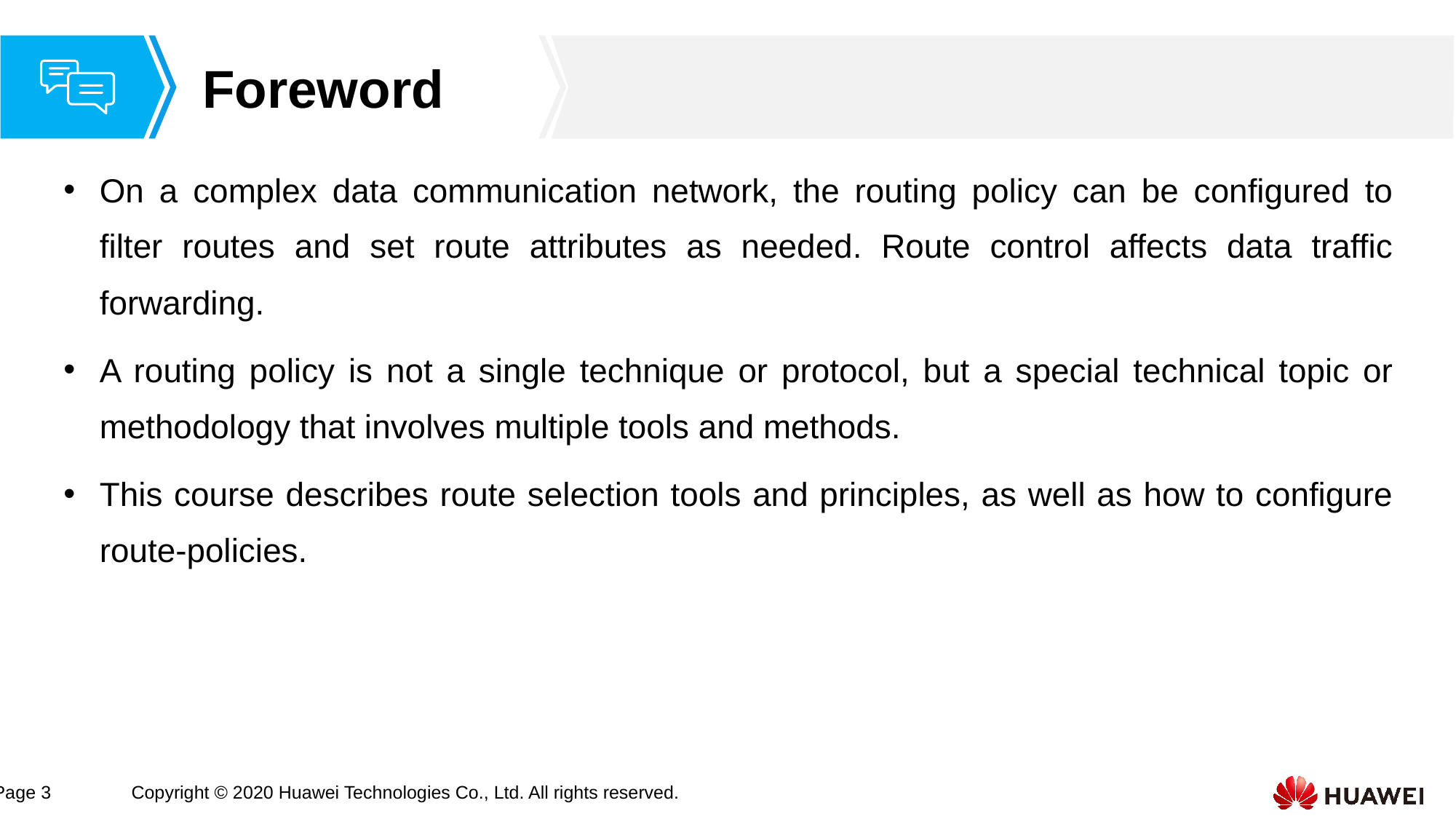

On a complex data communication network, the routing policy can be configured to filter routes and set route attributes as needed. Route control affects data traffic forwarding.
A routing policy is not a single technique or protocol, but a special technical topic or methodology that involves multiple tools and methods.
This course describes route selection tools and principles, as well as how to configure route-policies.